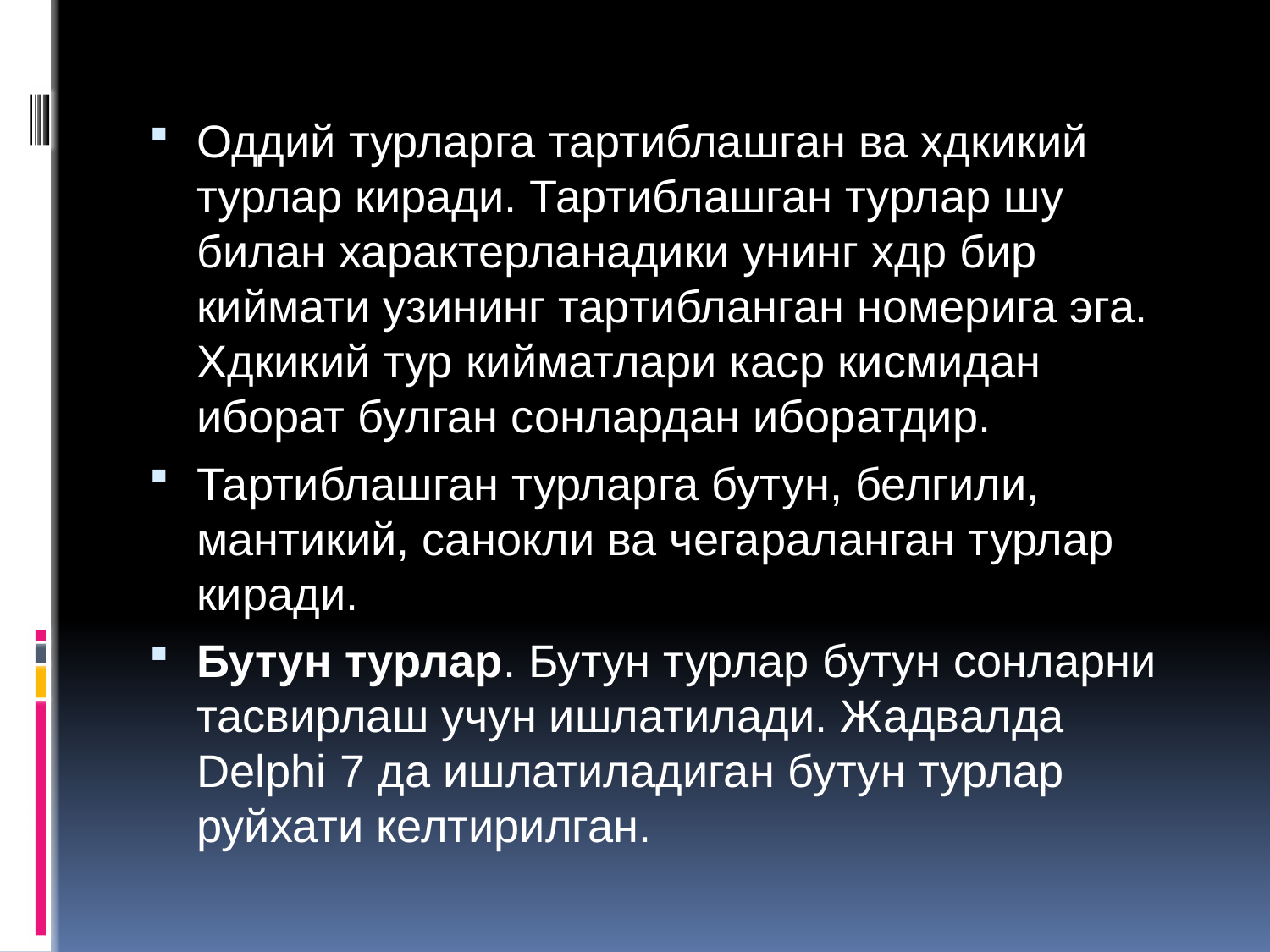

Оддий турларга тартиблашган ва хдкикий турлар киради. Тартиблашган турлар шу билан характерланадики унинг хдр бир киймати узининг тартибланган номерига эга. Хдкикий тур кийматлари каср кисмидан иборат булган сонлардан иборатдир.
Тартиблашган турларга бутун, белгили, мантикий, санокли ва чегараланган турлар киради.
Бутун турлар. Бутун турлар бутун сонларни тасвирлаш учун ишлатилади. Жадвалда Delphi 7 да ишлатиладиган бутун турлар руйхати келтирилган.